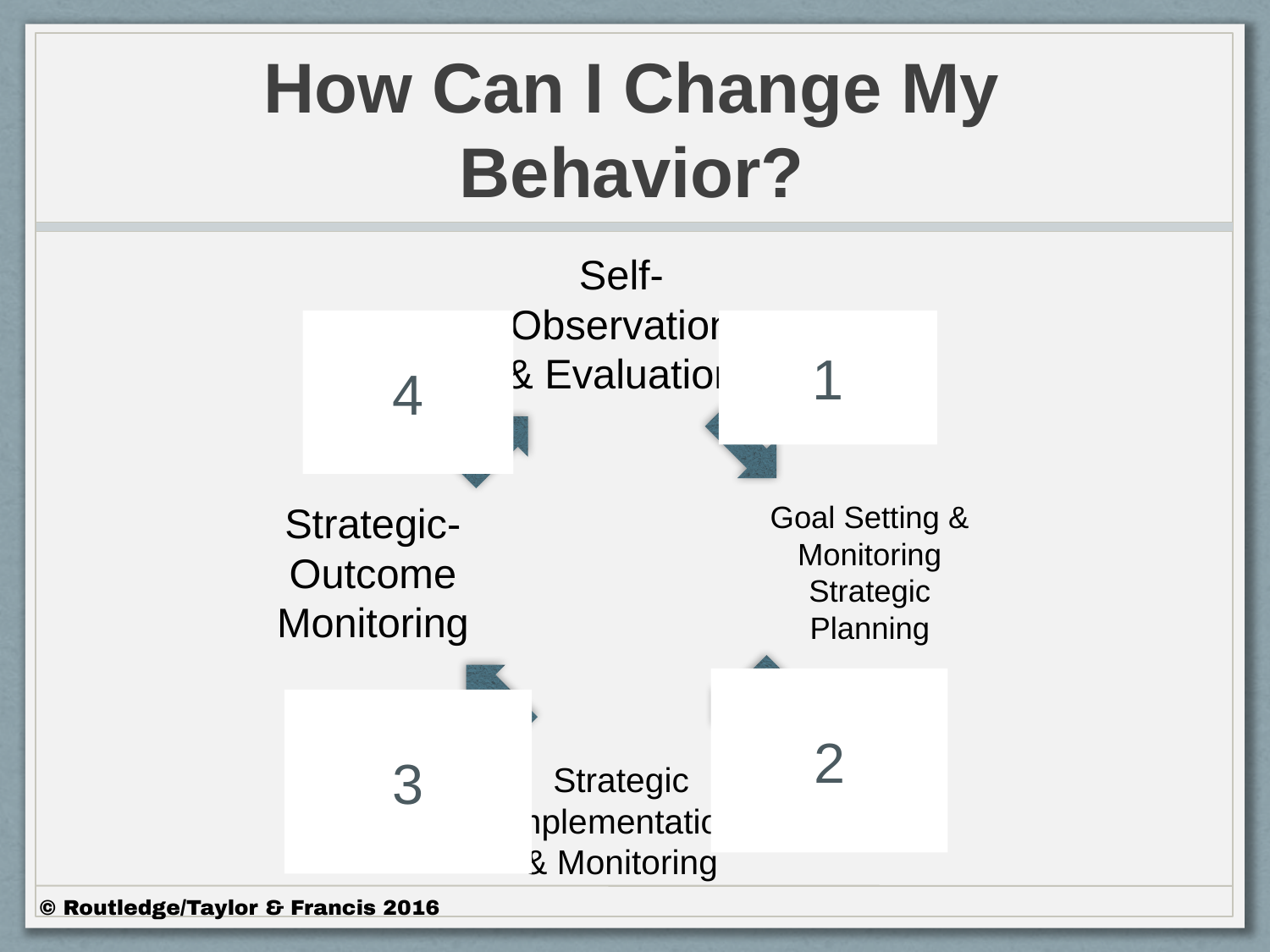

# How Can I Change My Behavior?
Self-Observation & Evaluation
Goal Setting & Monitoring Strategic Planning
Strategic Implementation & Monitoring
Strategic-Outcome Monitoring
4
1
2
3
© Routledge/Taylor & Francis 2016